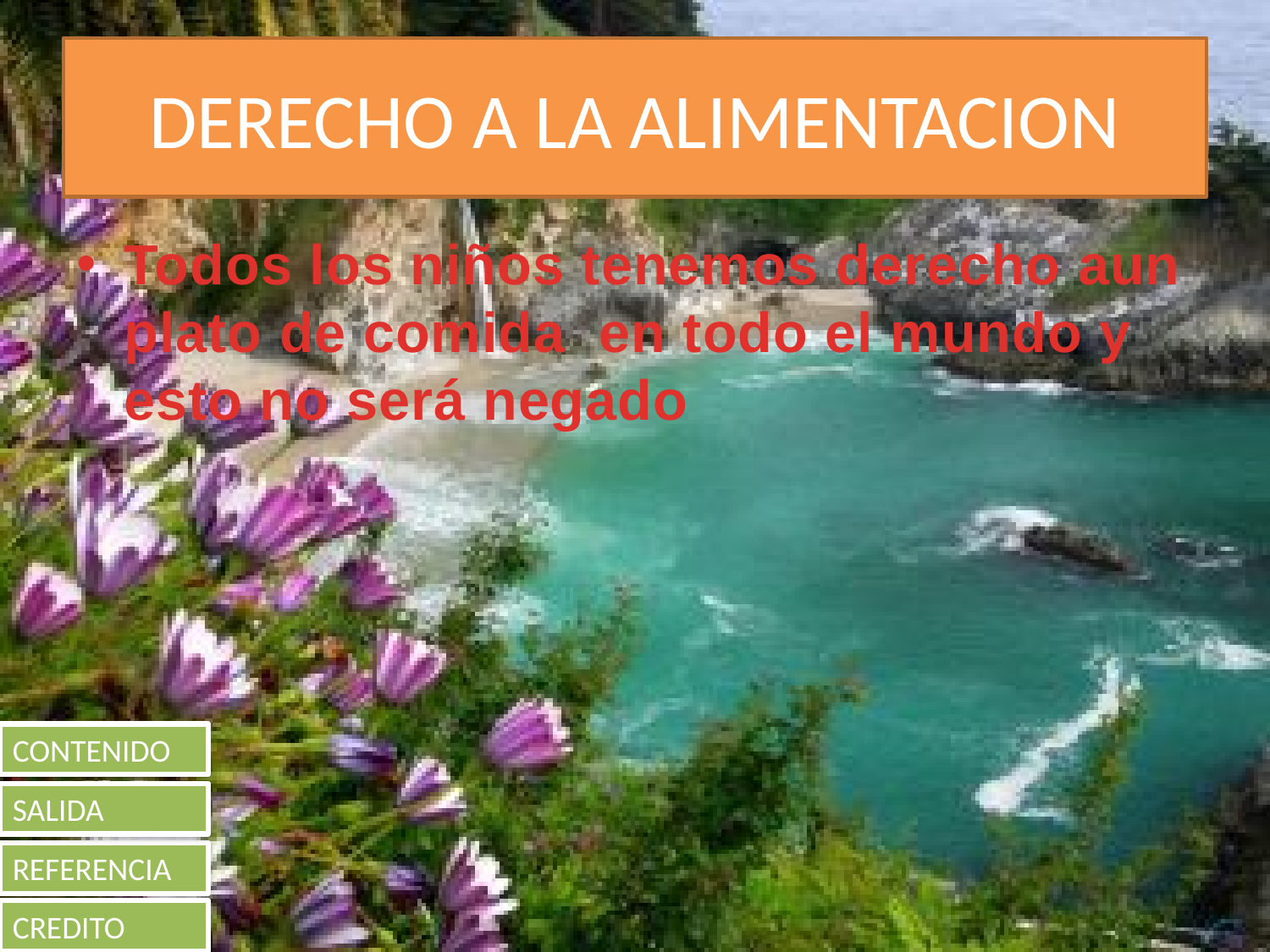

# DERECHO A LA ALIMENTACION
Todos los niños tenemos derecho aun plato de comida  en todo el mundo y esto no será negado
CONTENIDO
SALIDA
REFERENCIA
CREDITO